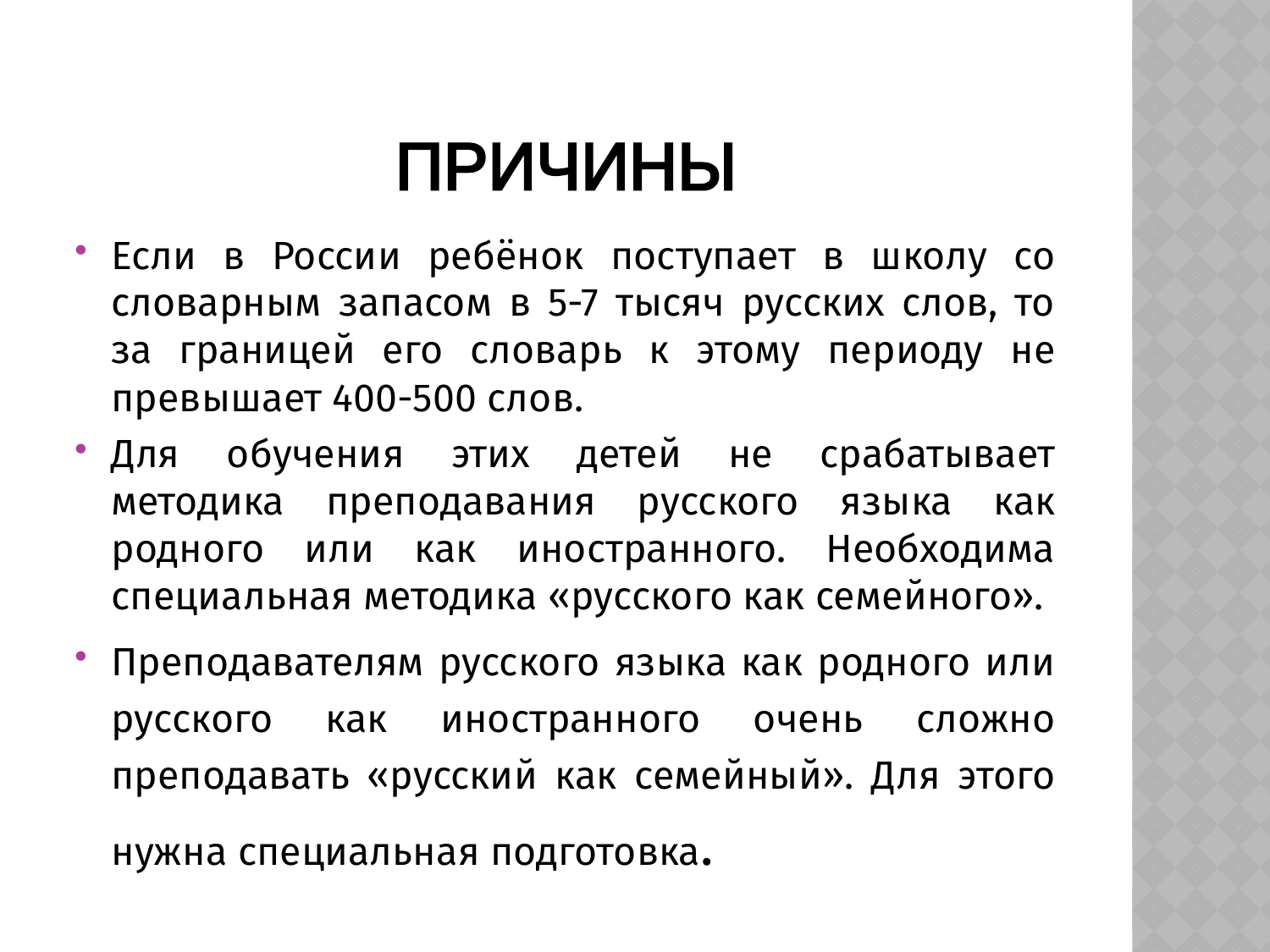

# Причины
Если в России ребёнок поступает в школу со словарным запасом в 5-7 тысяч русских слов, то за границей его словарь к этому периоду не превышает 400-500 слов.
Для обучения этих детей не срабатывает методика преподавания русского языка как родного или как иностранного. Необходима специальная методика «русского как семейного».
Преподавателям русского языка как родного или русского как иностранного очень сложно преподавать «русский как семейный». Для этого нужна специальная подготовка.